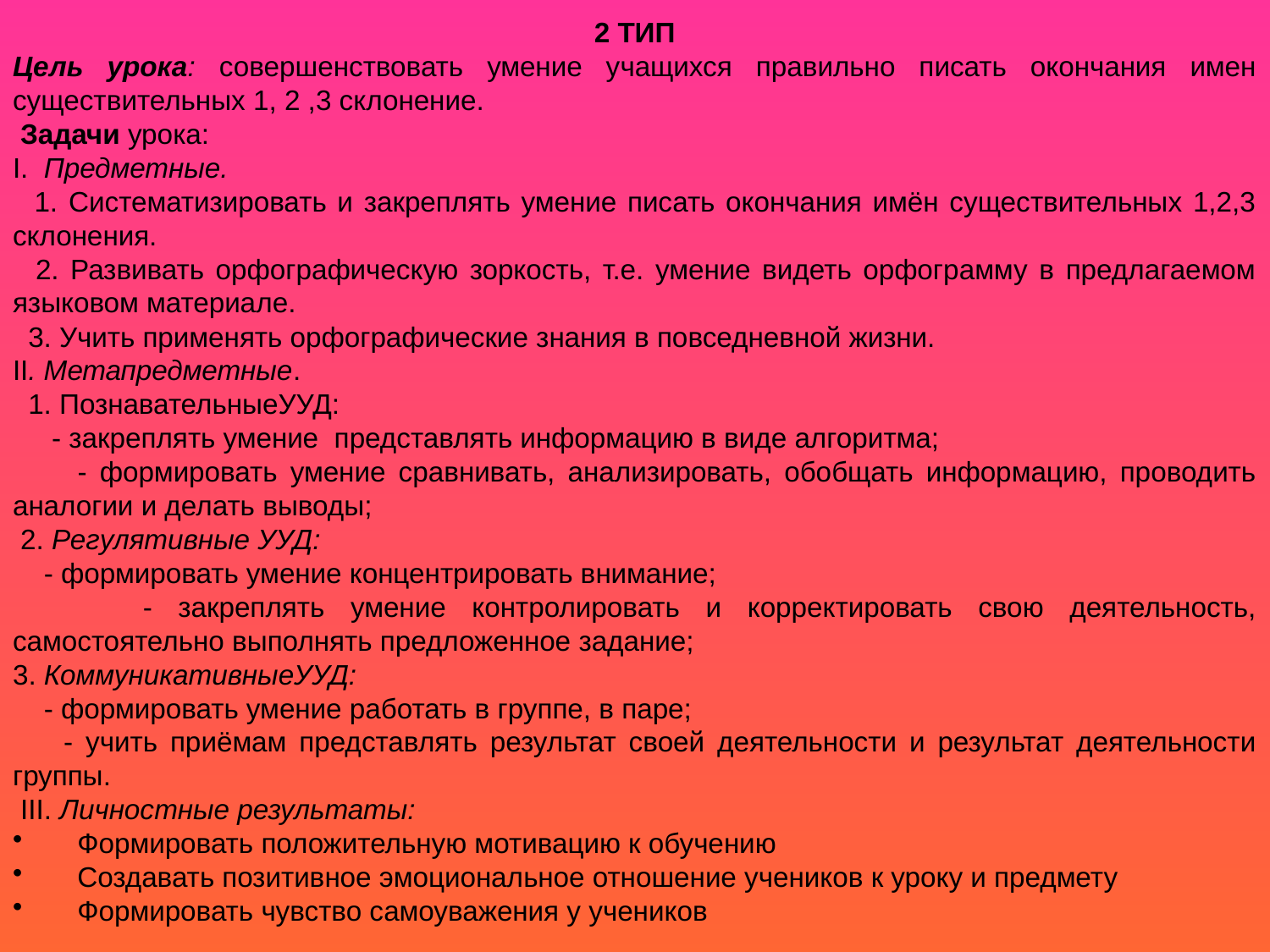

2 ТИП
Цель урока: совершенствовать умение учащихся правильно писать окончания имен существительных 1, 2 ,3 склонение.
 Задачи урока:
I.  Предметные.
  1. Систематизировать и закреплять умение писать окончания имён существительных 1,2,3 склонения.
  2. Развивать орфографическую зоркость, т.е. умение видеть орфограмму в предлагаемом языковом материале.
  3. Учить применять орфографические знания в повседневной жизни.
II. Метапредметные.
  1. ПознавательныеУУД:
     - закреплять умение  представлять информацию в виде алгоритма;
     - формировать умение сравнивать, анализировать, обобщать информацию, проводить аналогии и делать выводы;
 2. Регулятивные УУД:
    - формировать умение концентрировать внимание;
     - закреплять умение контролировать и корректировать свою деятельность, самостоятельно выполнять предложенное задание;
3. КоммуникативныеУУД:
    - формировать умение работать в группе, в паре;
    - учить приёмам представлять результат своей деятельности и результат деятельности группы.
 III. Личностные результаты:
       Формировать положительную мотивацию к обучению
       Создавать позитивное эмоциональное отношение учеников к уроку и предмету
       Формировать чувство самоуважения у учеников